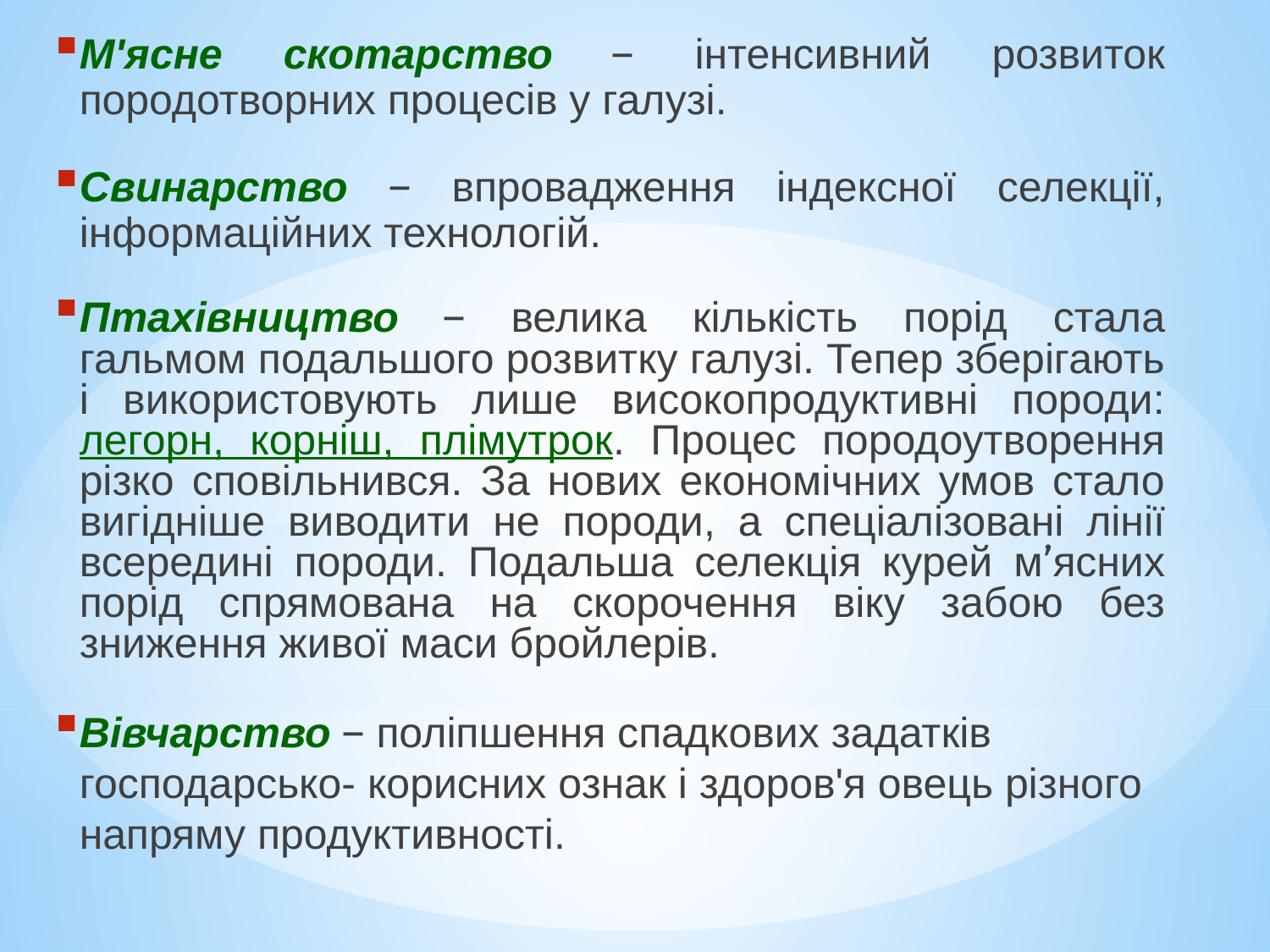

М'ясне скотарство – інтенсивний розвиток породотворних процесів у галузі.

Свинарство – впровадження індексної селекції, інформаційних технологій.

Птахівництво – велика кількість порід стала гальмом подальшого розвитку галузі. Тепер зберігають і використовують лише високопродуктивні породи: легорн, корніш, плімутрок. Процес породоутворення різко сповільнився. За нових економічних умов стало вигідніше виводити не породи, а спеціалізовані лінії всередині породи. Подальша селекція курей м’ясних порід спрямована на скорочення віку забою без зниження живої маси бройлерів.

Вівчарство – поліпшення спадкових задатків господарсько- корисних ознак і здоров'я овець різного напряму продуктивності.